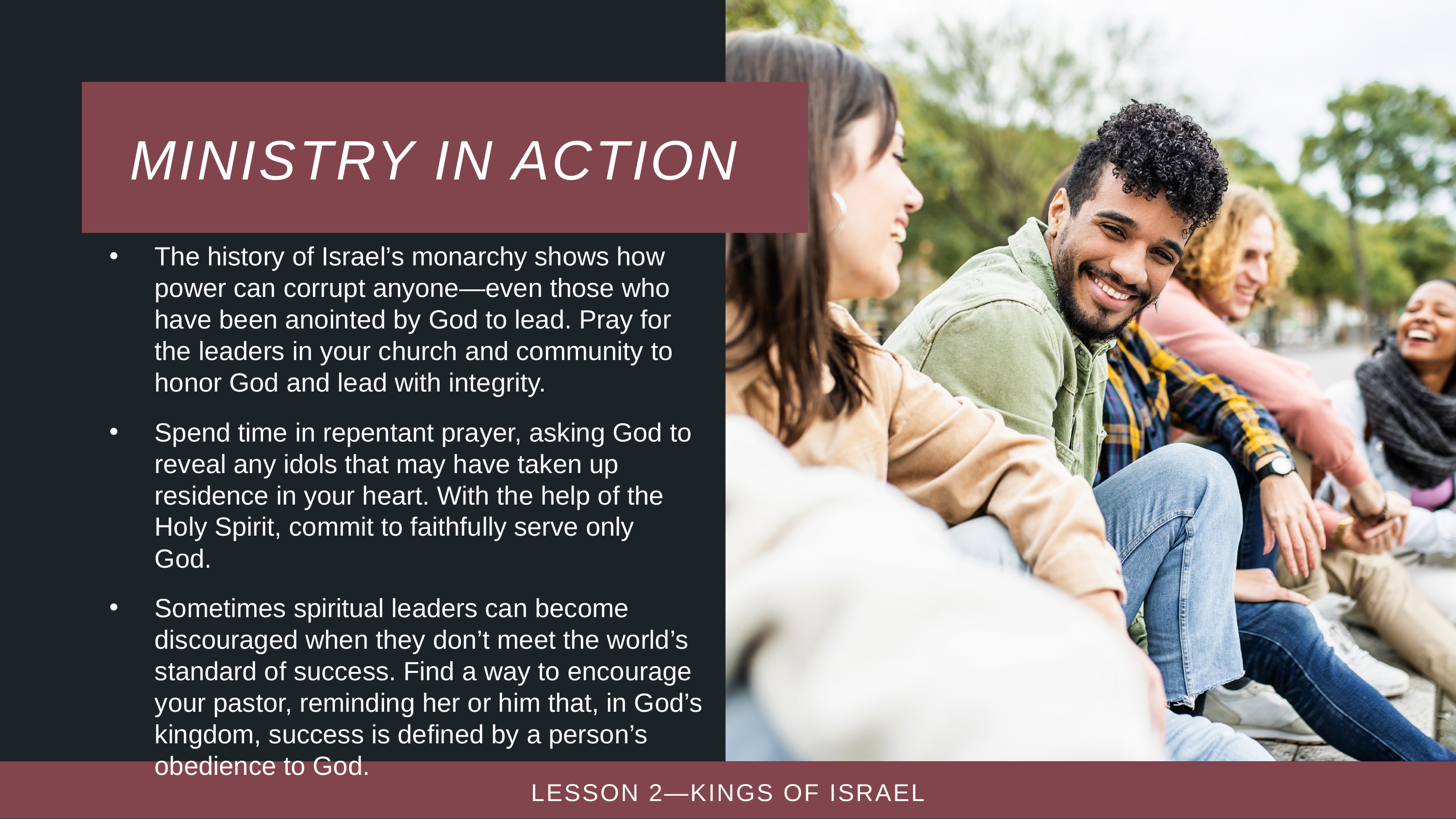

The history of Israel’s monarchy shows how power can corrupt anyone—even those who have been anointed by God to lead. Pray for the leaders in your church and community to honor God and lead with integrity.
Spend time in repentant prayer, asking God to reveal any idols that may have taken up residence in your heart. With the help of the Holy Spirit, commit to faithfully serve only God.
Sometimes spiritual leaders can become discouraged when they don’t meet the world’s standard of success. Find a way to encourage your pastor, reminding her or him that, in God’s kingdom, success is defined by a person’s obedience to God.